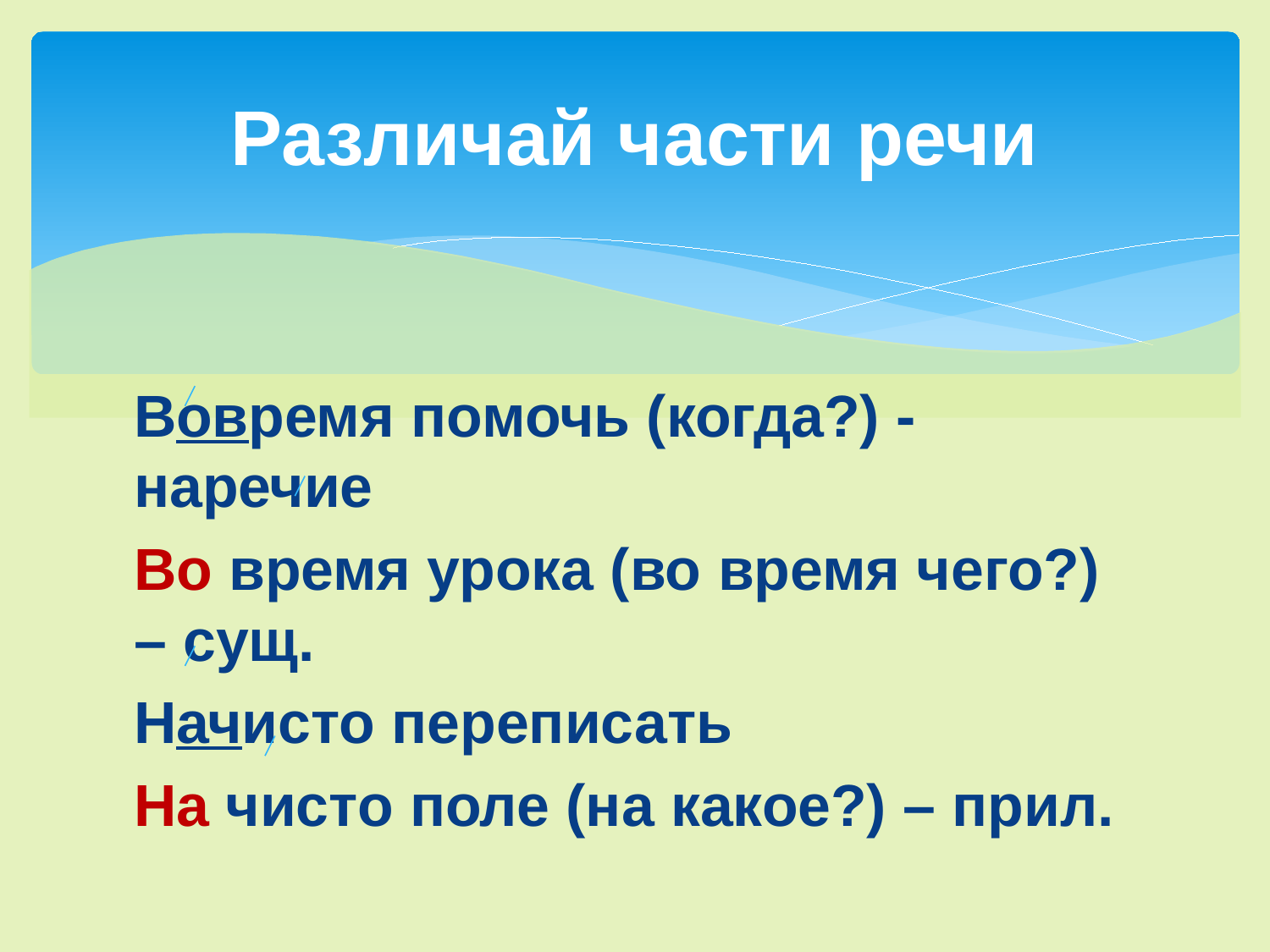

# Различай части речи
Вовремя помочь (когда?) - наречие
Во время урока (во время чего?) – сущ.
Начисто переписать
На чисто поле (на какое?) – прил.